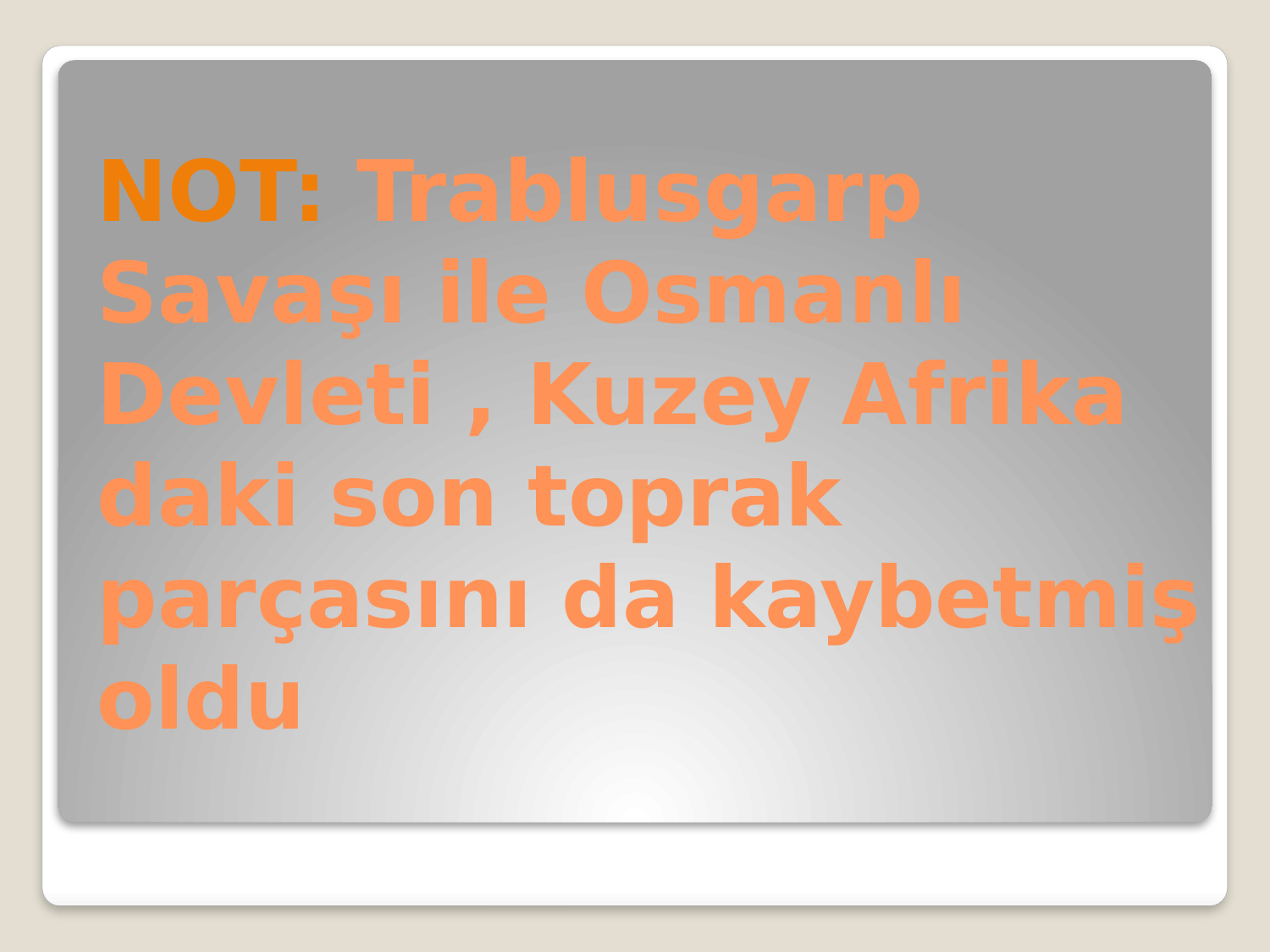

# NOT: Trablusgarp Savaşı ile Osmanlı Devleti , Kuzey Afrika daki son toprak parçasını da kaybetmiş oldu